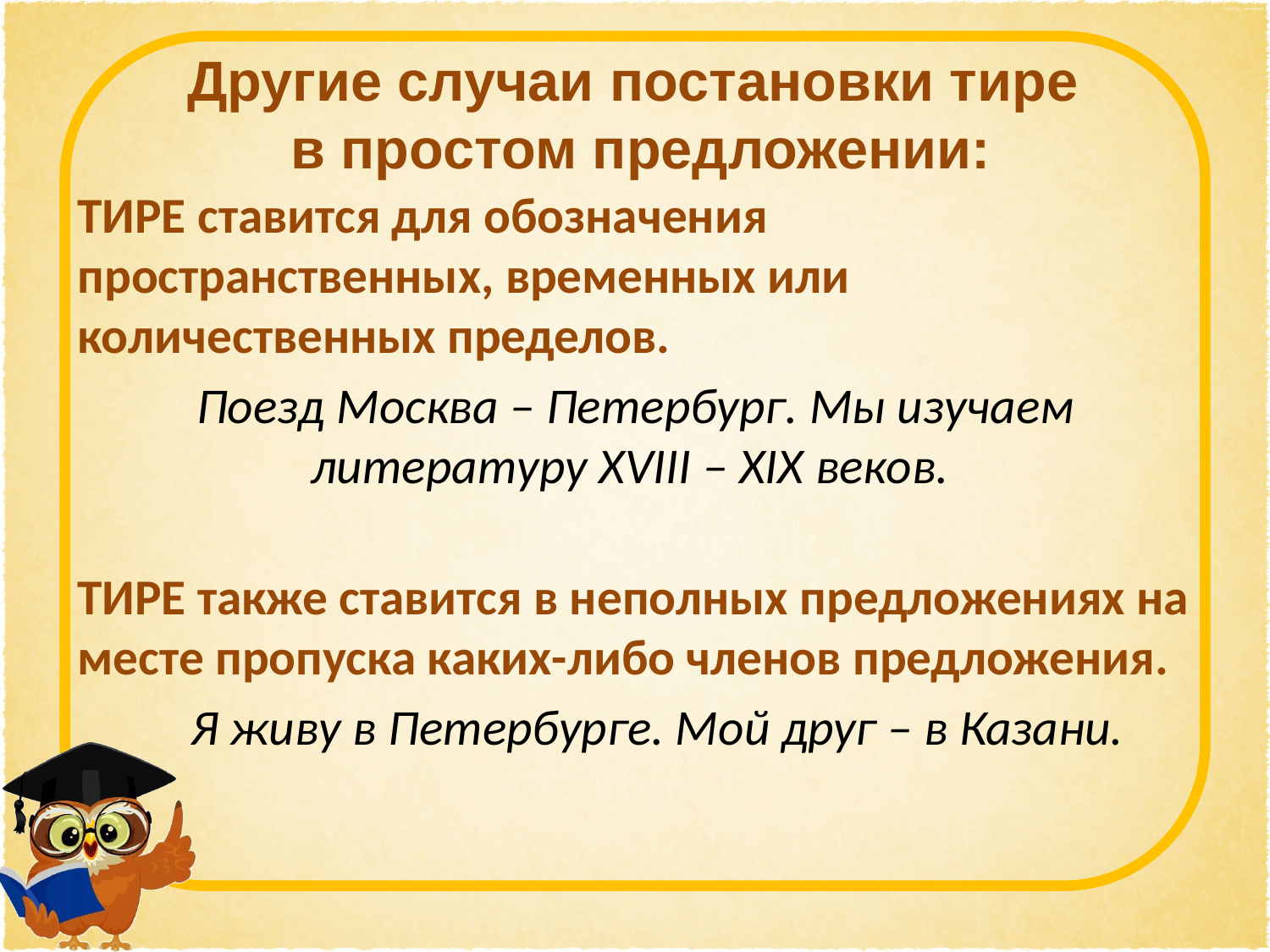

# Другие случаи постановки тире в простом предложении:
ТИРЕ ставится для обозначения пространственных, временных или количественных пределов.
Поезд Москва – Петербург. Мы изучаем литературу XVIII – XIX веков.
ТИРЕ также ставится в неполных предложениях на месте пропуска каких-либо членов предложения.
	Я живу в Петербурге. Мой друг – в Казани.